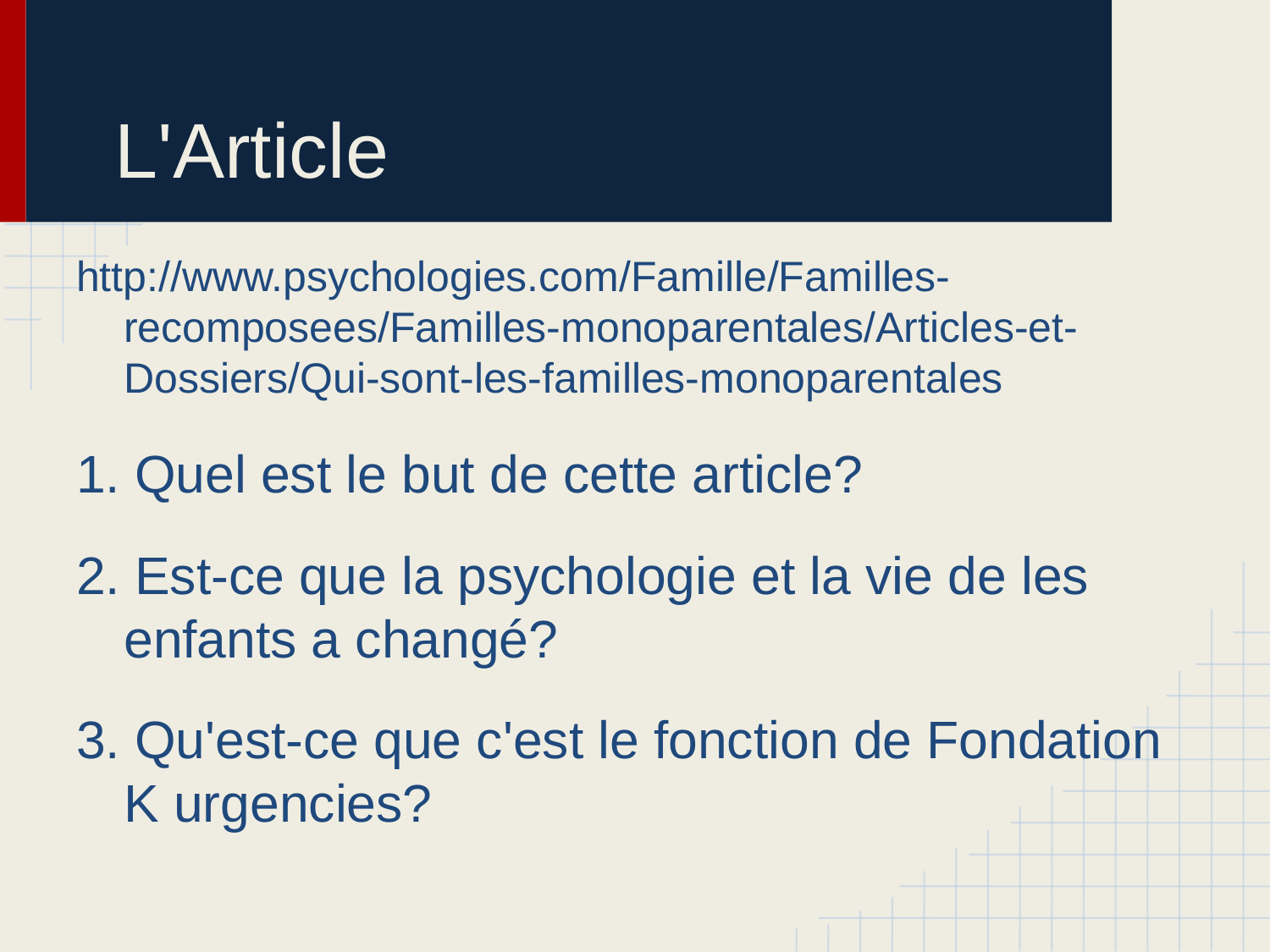

# L'Article
http://www.psychologies.com/Famille/Familles-recomposees/Familles-monoparentales/Articles-et-Dossiers/Qui-sont-les-familles-monoparentales

1. Quel est le but de cette article?

2. Est-ce que la psychologie et la vie de les enfants a changé?

3. Qu'est-ce que c'est le fonction de Fondation K urgencies?